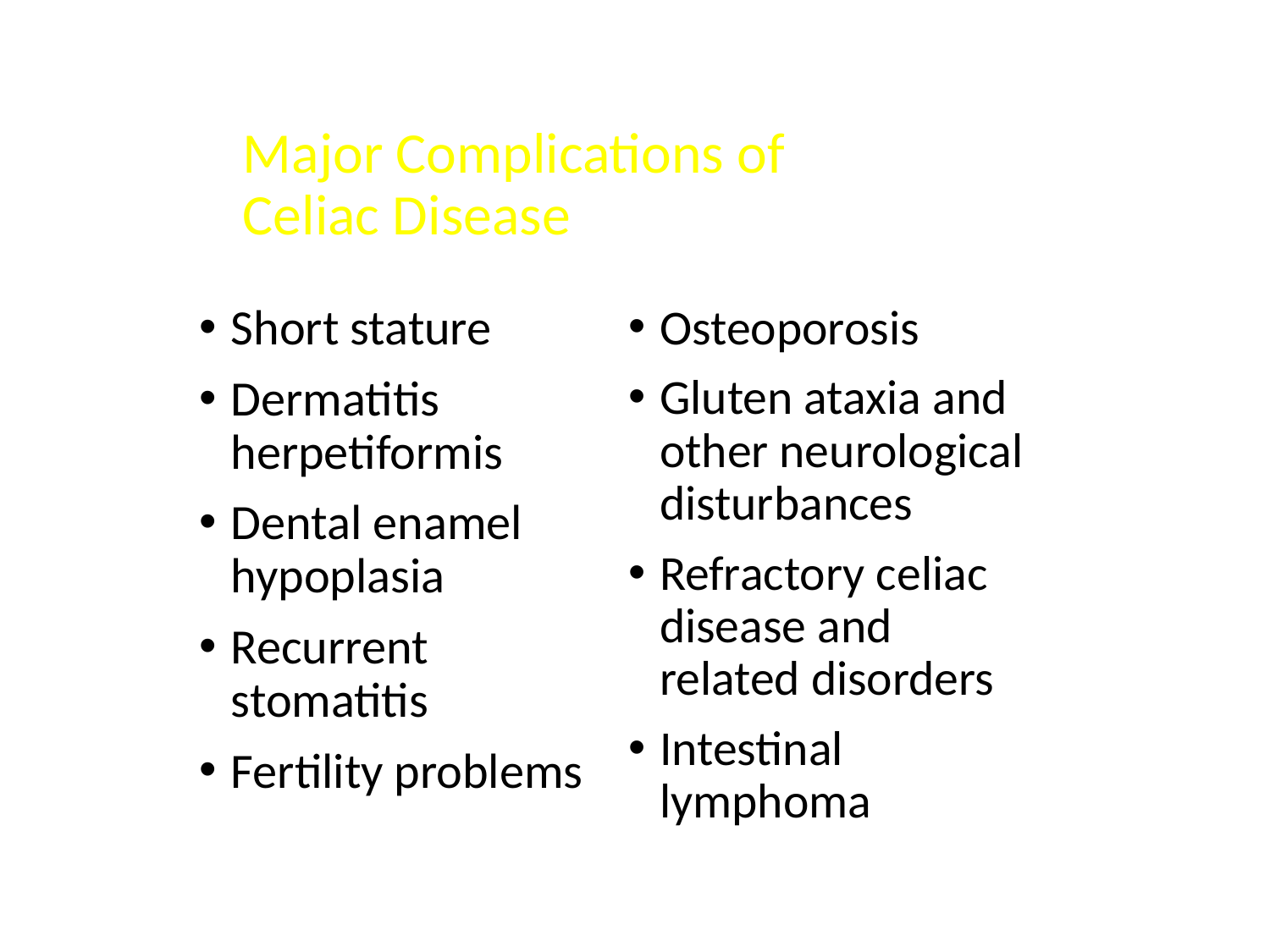

# Major Complications of Celiac Disease
Short stature
Dermatitis herpetiformis
Dental enamel hypoplasia
Recurrent stomatitis
Fertility problems

Osteoporosis
Gluten ataxia and other neurological disturbances
Refractory celiac disease and related disorders
Intestinal lymphoma

61